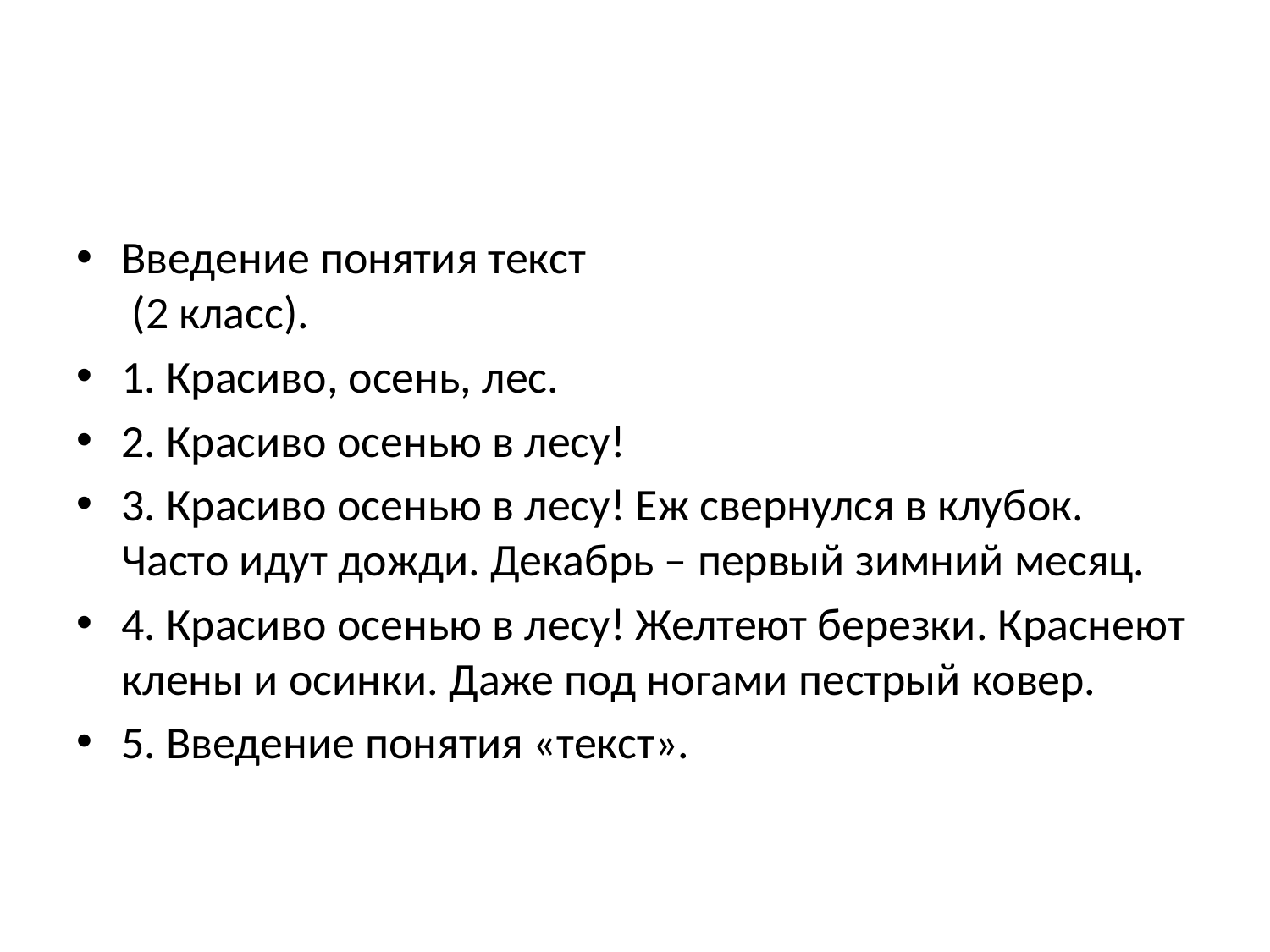

#
Введение понятия текст
 (2 класс).
1. Красиво, осень, лес.
2. Красиво осенью в лесу!
3. Красиво осенью в лесу! Еж свернулся в клубок. Часто идут дожди. Декабрь – первый зимний месяц.
4. Красиво осенью в лесу! Желтеют березки. Краснеют клены и осинки. Даже под ногами пестрый ковер.
5. Введение понятия «текст».